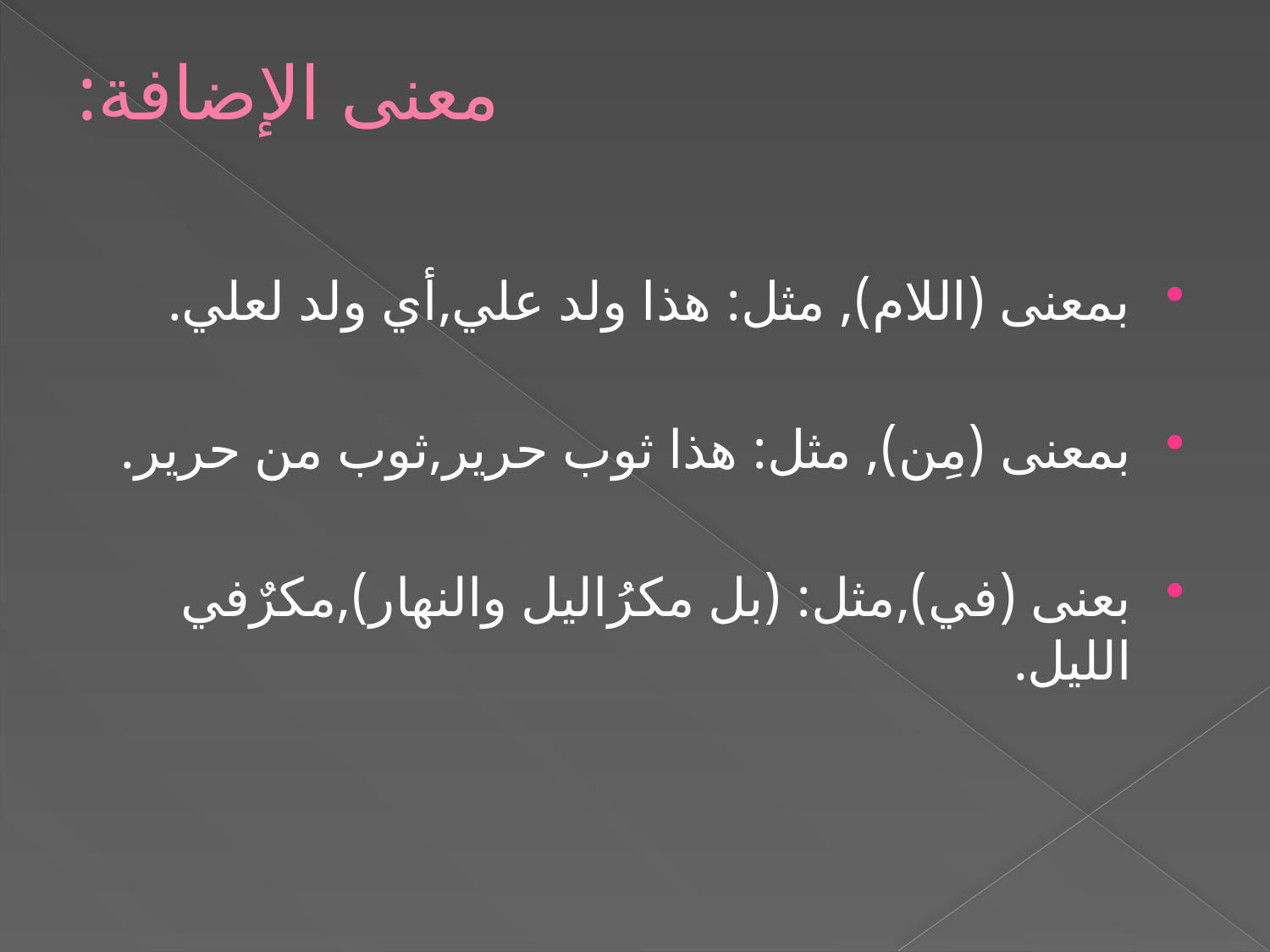

# معنى الإضافة:
بمعنى (اللام), مثل: هذا ولد علي,أي ولد لعلي.

بمعنى (مِن), مثل: هذا ثوب حرير,ثوب من حرير.

بعنى (في),مثل: (بل مكرُاليل والنهار),مكرٌفي الليل.